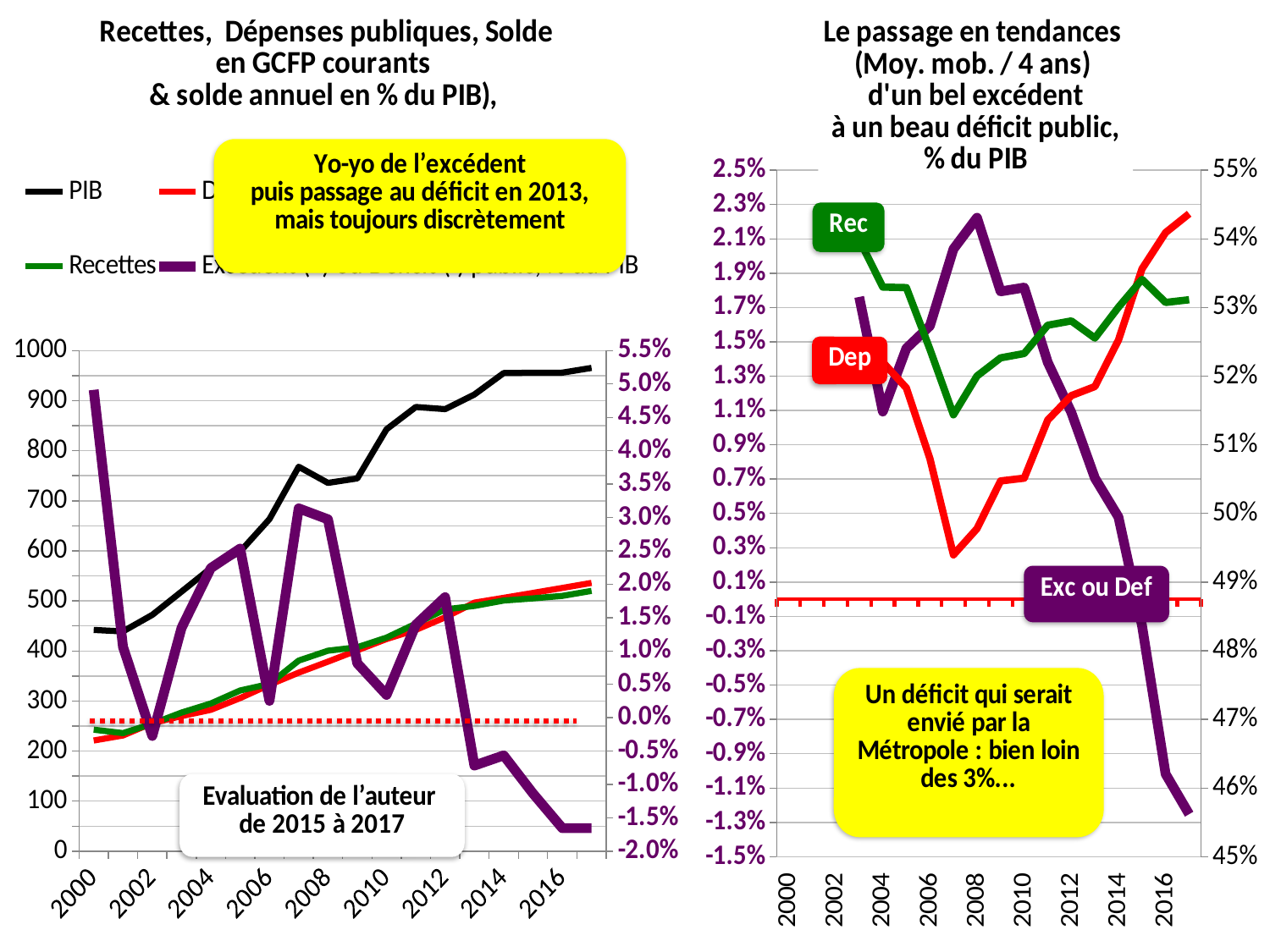

### Chart: Recettes,  Dépenses publiques, Solde en GCFP courants
& solde annuel en % du PIB),

| Category | PIB | Dépenses | Recettes | Excédent (+) ou Déficit (-) public, % du PIB |
|---|---|---|---|---|
| 2000.0 | 442.0 | 221.026 | 242.741 | 0.0491289592760181 |
| 2001.0 | 439.0 | 231.155 | 235.812 | 0.0106082004555809 |
| 2002.0 | 472.0 | 255.948 | 254.654 | -0.00274152542372885 |
| 2003.0 | 518.5 | 269.858 | 276.836 | 0.0134580520732883 |
| 2004.0 | 565.5 | 282.376 | 295.051 | 0.0224137931034483 |
| 2005.0 | 598.4 | 305.8219999999992 | 320.98 | 0.0253308823529413 |
| 2006.0 | 663.3 | 332.394 | 334.062 | 0.00251469923111713 |
| 2007.0 | 768.0 | 356.599 | 380.685 | 0.0313619791666667 |
| 2008.0 | 735.7 | 378.619523782802 | 400.485 | 0.029720641861082 |
| 2009.0 | 744.715 | 401.274 | 407.345 | 0.0081521118817266 |
| 2010.0 | 842.913 | 423.782884914 | 426.663 | 0.00341685925593749 |
| 2011.0 | 887.425 | 442.126 | 454.4879999999989 | 0.0139301912837704 |
| 2012.0 | 883.1625075439329 | 467.044 | 482.9859999999989 | 0.0180510380182856 |
| 2013.0 | 912.367448567508 | 496.466 | 489.924 | -0.0071703566477207 |
| 2014.0 | 955.19 | 506.063 | 500.665 | -0.00565123169212411 |
| 2015.0 | 955.8299999999994 | 515.8455160454063 | 505.0 | -0.0113466997744464 |
| 2016.0 | 955.9931853529475 | 525.817134278053 | 510.0 | -0.0165452374769945 |
| 2017.0 | 965.553117206477 | 535.9815101621348 | 520.0 | -0.016551663370289 |

### Chart: Le passage en tendances
(Moy. mob. / 4 ans)
d'un bel excédent
 à un beau déficit public,
% du PIB

| Category | Excédent (+) ou Déficit (-) public, % du PIB | Dépenses publiques | Recettes publiques | Excédent (+) ou Déficit (-) public, % du PIB |
|---|---|---|---|---|
| 2000.0 | 0.0491432253036483 | 0.500204030207883 | 0.549347255511532 | 0.0491432253036483 |
| 2001.0 | 0.0105989556502726 | 0.526090099492969 | 0.536689055143242 | 0.0105989556502726 |
| 2002.0 | -0.00274152542372885 | 0.542262711864407 | 0.539521186440678 | -0.00274152542372885 |
| 2003.0 | 0.0134580520732883 | 0.520459016393443 | 0.533917068466731 | 0.0134580520732883 |
| 2004.0 | 0.0224137931034483 | 0.499338638373121 | 0.521752431476569 | 0.0224137931034483 |
| 2005.0 | 0.0253308823529413 | 0.511066176470588 | 0.536397058823529 | 0.0253308823529413 |
| 2006.0 | 0.00251469923111713 | 0.501121664405247 | 0.503636363636364 | 0.00251469923111713 |
| 2007.0 | 0.0313619791666667 | 0.464321614583333 | 0.49568359375 | 0.0313619791666667 |
| 2008.0 | 0.029720641861082 | 0.514638471908117 | 0.544359113769199 | 0.029720641861082 |
| 2009.0 | 0.0081521118817266 | 0.538828947986814 | 0.54698105986854 | 0.0081521118817266 |
| 2010.0 | 0.00341685925593749 | 0.502759934790423 | 0.506176794046361 | 0.00341685925593749 |
| 2011.0 | 0.0139301912837704 | 0.498212243288165 | 0.512142434571936 | 0.0139301912837704 |
| 2012.0 | 0.0180510380182856 | 0.528831326070266 | 0.546882364088551 | 0.0180510380182856 |
| 2013.0 | -0.0071703566477207 | 0.544151373198915 | 0.536981016551194 | -0.0071703566477207 |
| 2014.0 | -0.00565123169212411 | 0.529803494592699 | 0.524152262900575 | -0.00565123169212411 |
| 2015.0 | -0.0113466997744464 | 0.539683328672891 | 0.528336628898444 | -0.0113466997744464 |
| 2016.0 | -0.0165452374769945 | 0.550021843601243 | 0.533476606124249 | -0.0165452374769945 |
| 2017.0 | -0.016551663370289 | 0.555103080929227 | 0.538551417558938 | -0.016551663370289 |